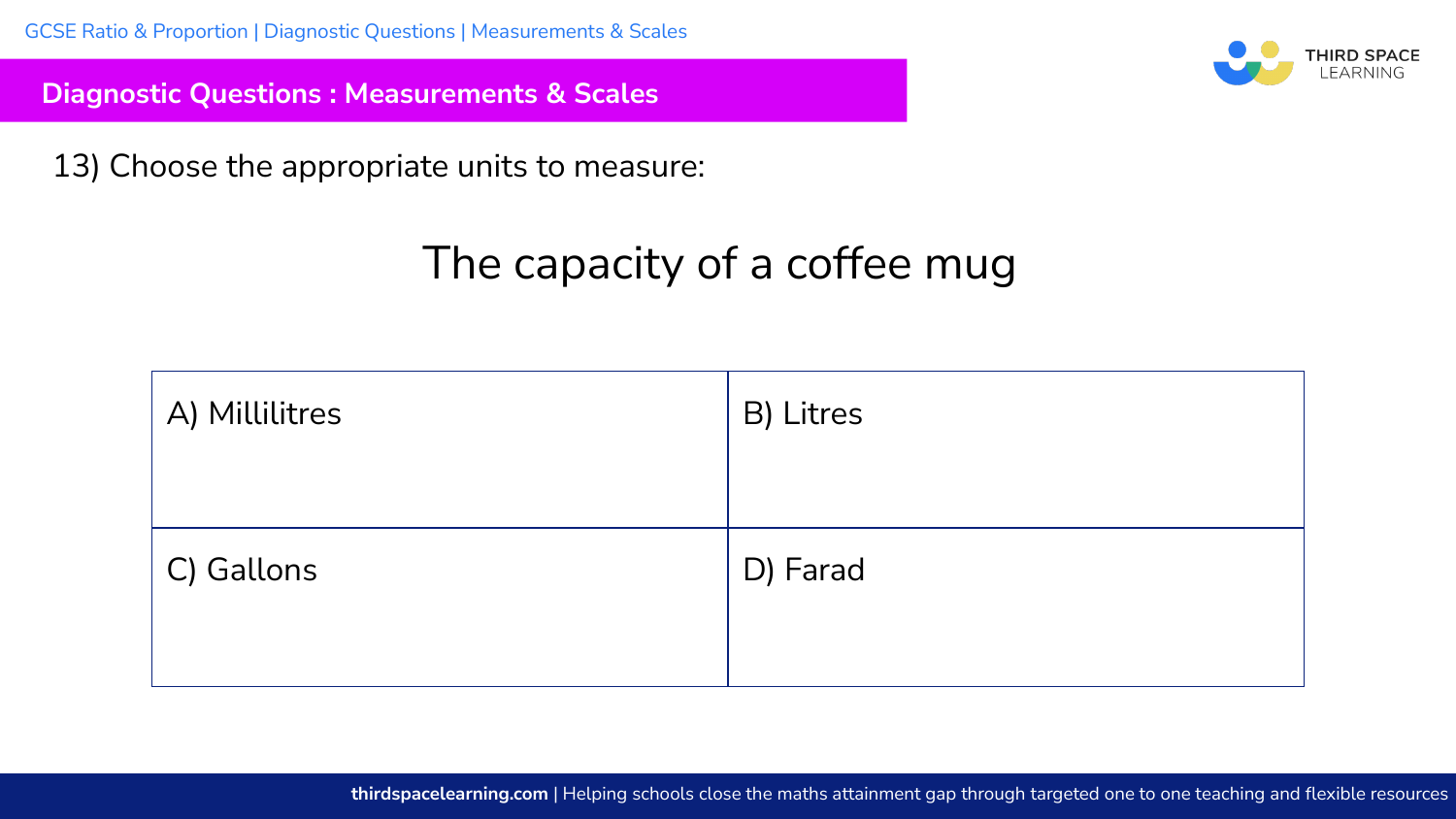

Diagnostic Questions : Measurements & Scales
| 13) Choose the appropriate units to measure: The capacity of a coffee mug |
| --- |
| A) Millilitres | B) Litres |
| --- | --- |
| C) Gallons | D) Farad |